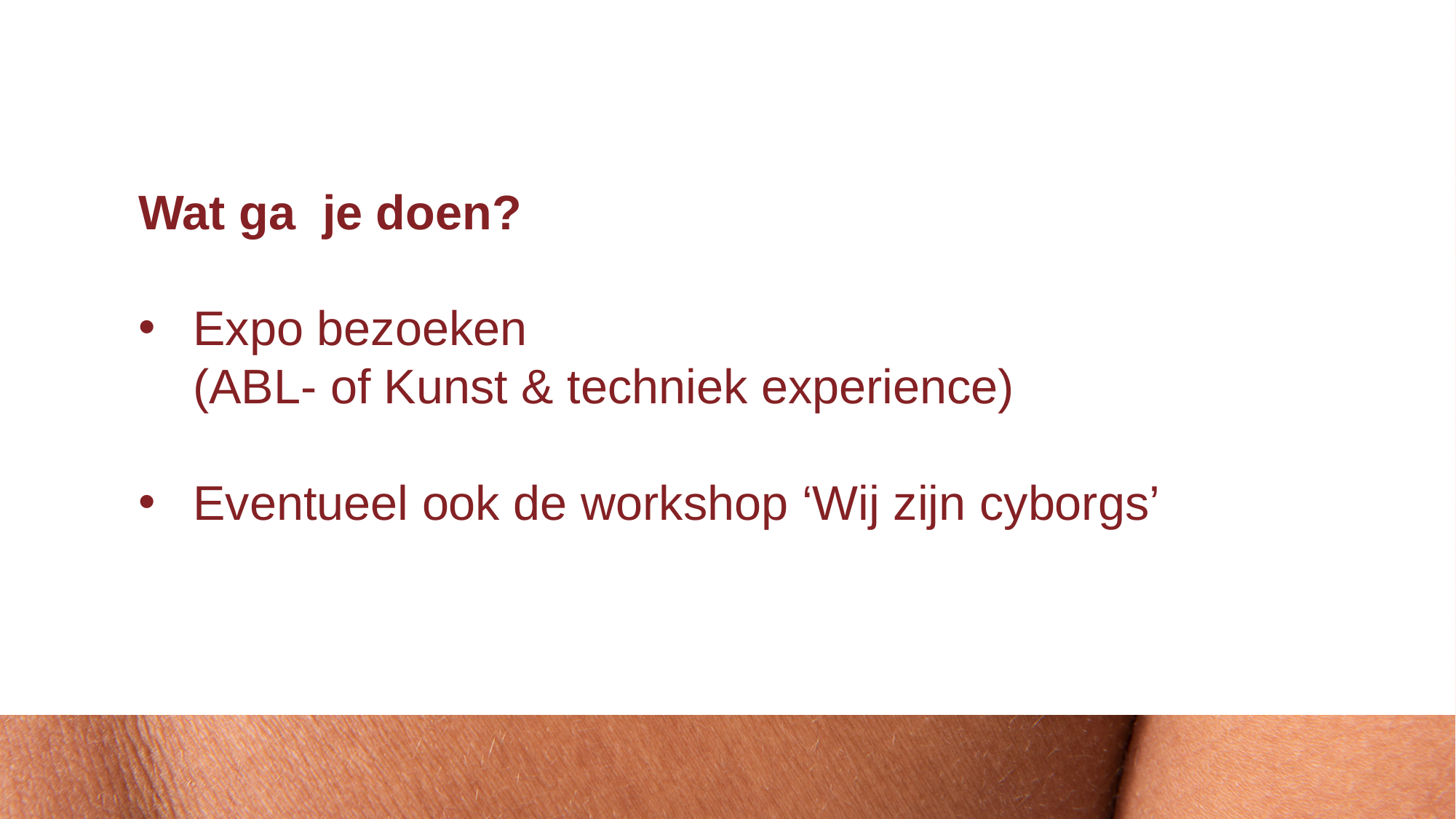

Wat ga  je doen?

Expo bezoeken
(ABL- of Kunst & techniek experience)

Eventueel ook de workshop ‘Wij zijn cyborgs’